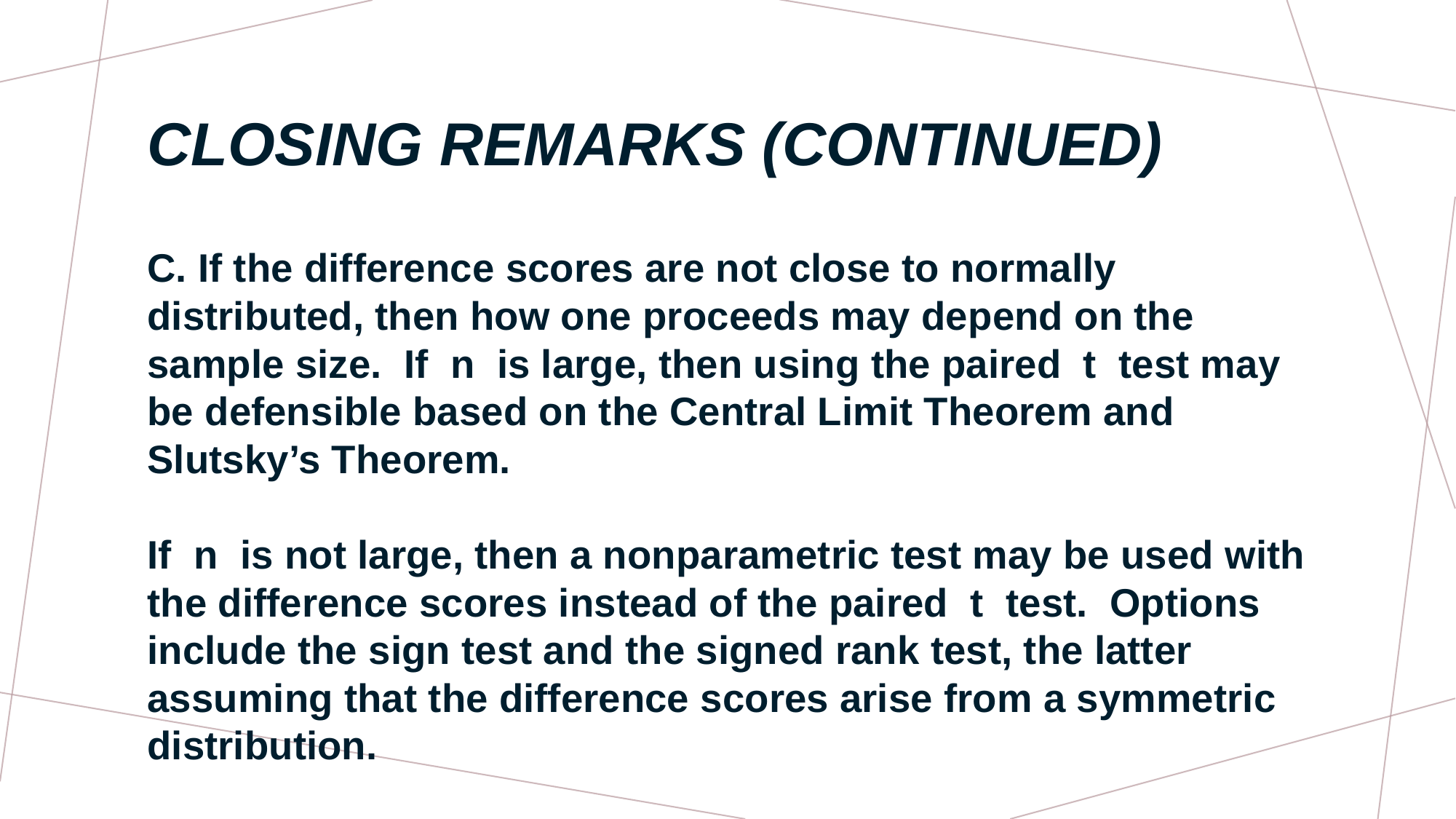

# CLOSING REMARKS (CONTINUED)
C. If the difference scores are not close to normally distributed, then how one proceeds may depend on the sample size.  If  n  is large, then using the paired  t  test may be defensible based on the Central Limit Theorem and Slutsky’s Theorem.

If  n  is not large, then a nonparametric test may be used with the difference scores instead of the paired  t  test.  Options include the sign test and the signed rank test, the latter assuming that the difference scores arise from a symmetric distribution.